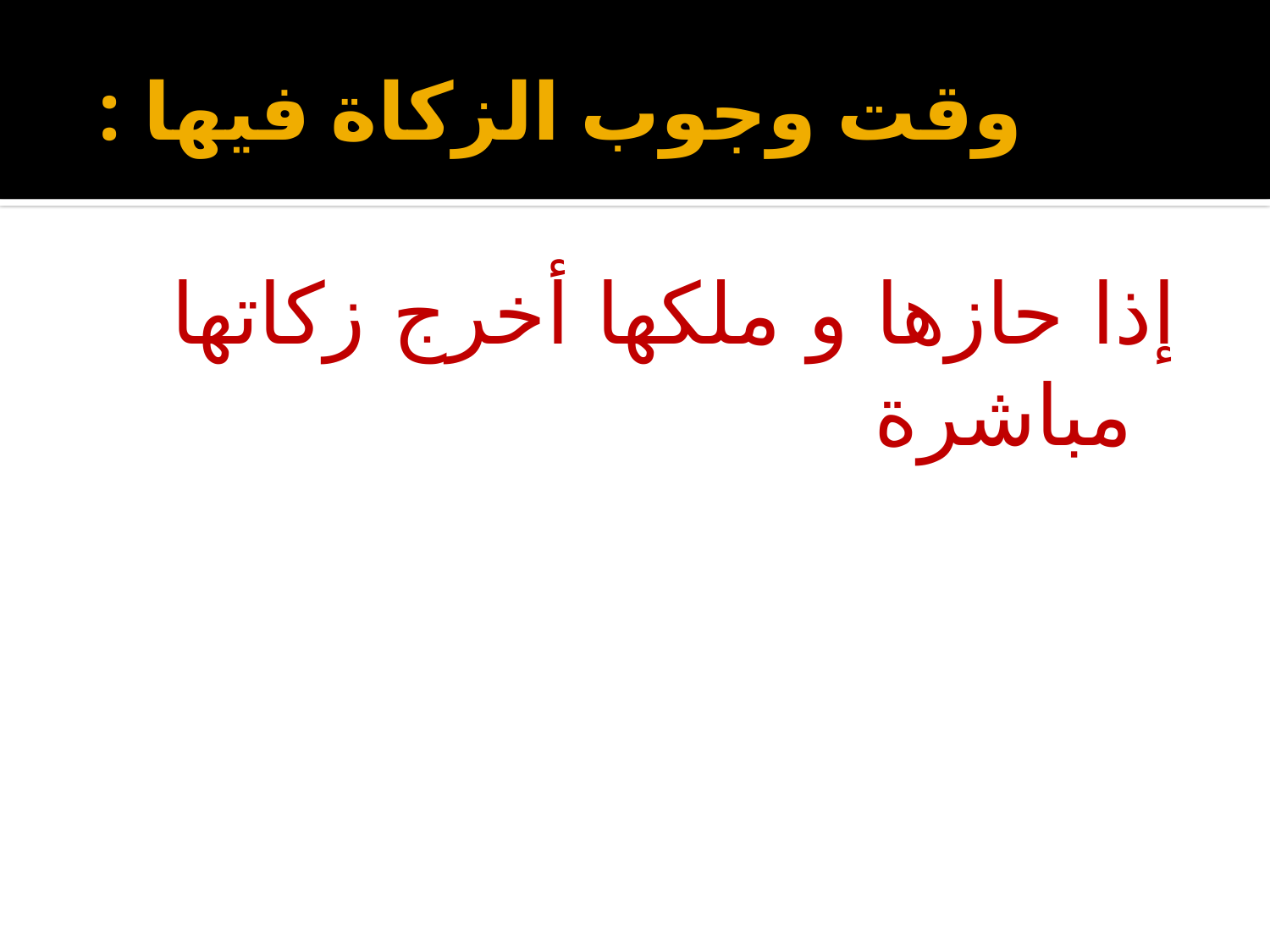

# وقت وجوب الزكاة فيها :
إذا حازها و ملكها أخرج زكاتها مباشرة